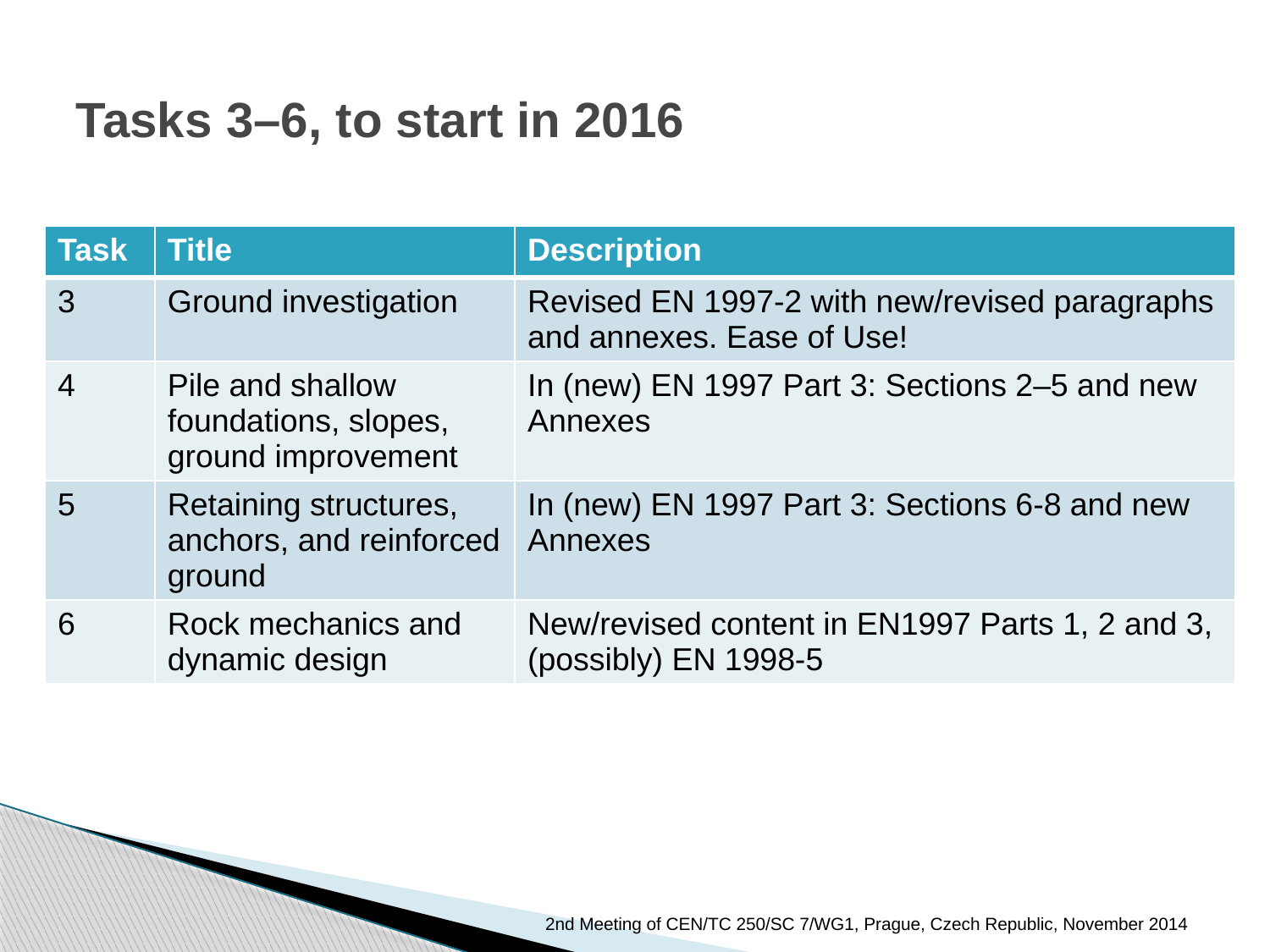

# Tasks 3–6, to start in 2016
| Task | Title | Description |
| --- | --- | --- |
| 3 | Ground investigation | Revised EN 1997-2 with new/revised paragraphs and annexes. Ease of Use! |
| 4 | Pile and shallow foundations, slopes, ground improvement | In (new) EN 1997 Part 3: Sections 2–5 and new Annexes |
| 5 | Retaining structures, anchors, and reinforced ground | In (new) EN 1997 Part 3: Sections 6-8 and new Annexes |
| 6 | Rock mechanics and dynamic design | New/revised content in EN1997 Parts 1, 2 and 3, (possibly) EN 1998-5 |
2nd Meeting of CEN/TC 250/SC 7/WG1, Prague, Czech Republic, November 2014